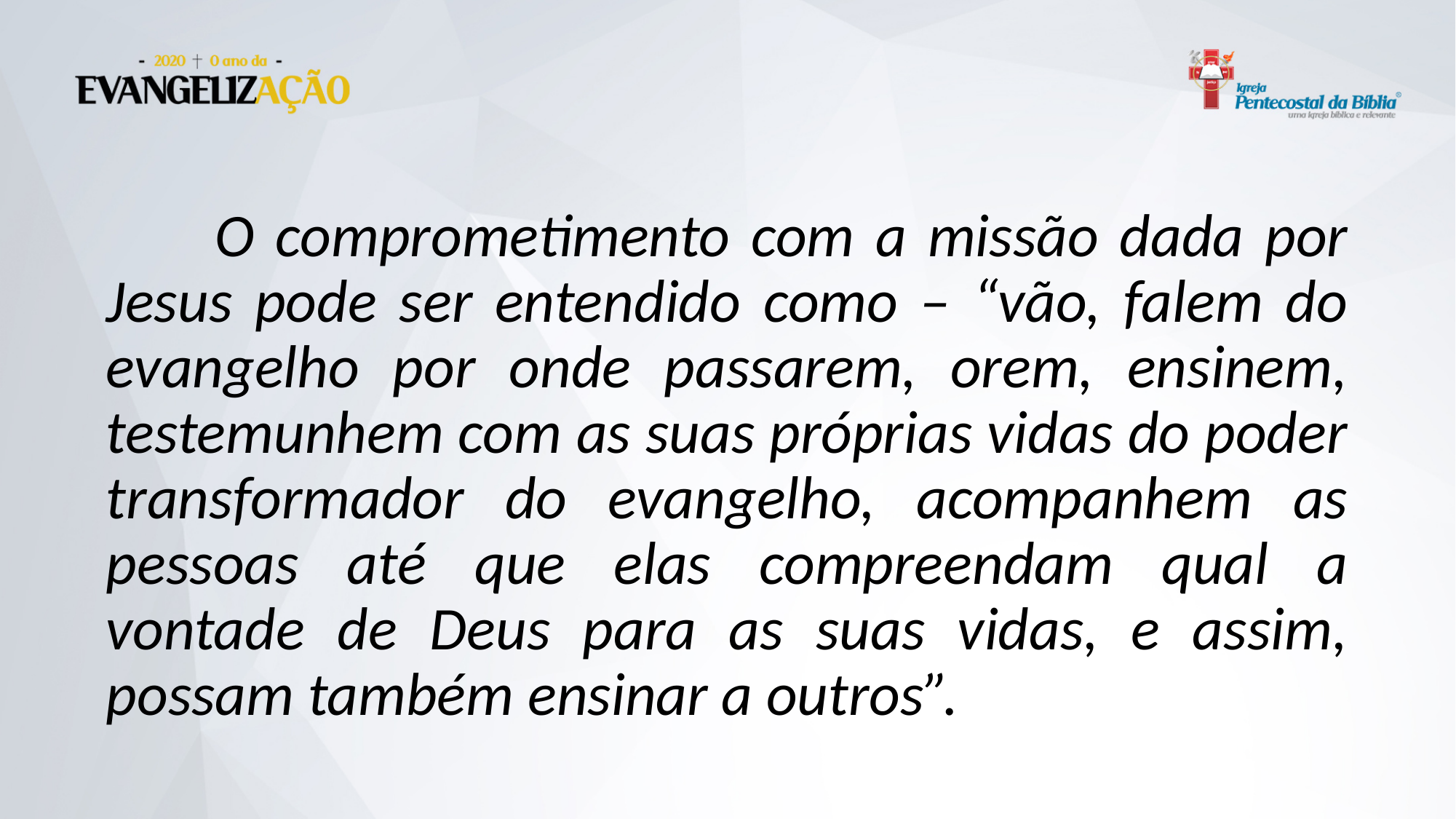

O comprometimento com a missão dada por Jesus pode ser entendido como – “vão, falem do evangelho por onde passarem, orem, ensinem, testemunhem com as suas próprias vidas do poder transformador do evangelho, acompanhem as pessoas até que elas compreendam qual a vontade de Deus para as suas vidas, e assim, possam também ensinar a outros”.